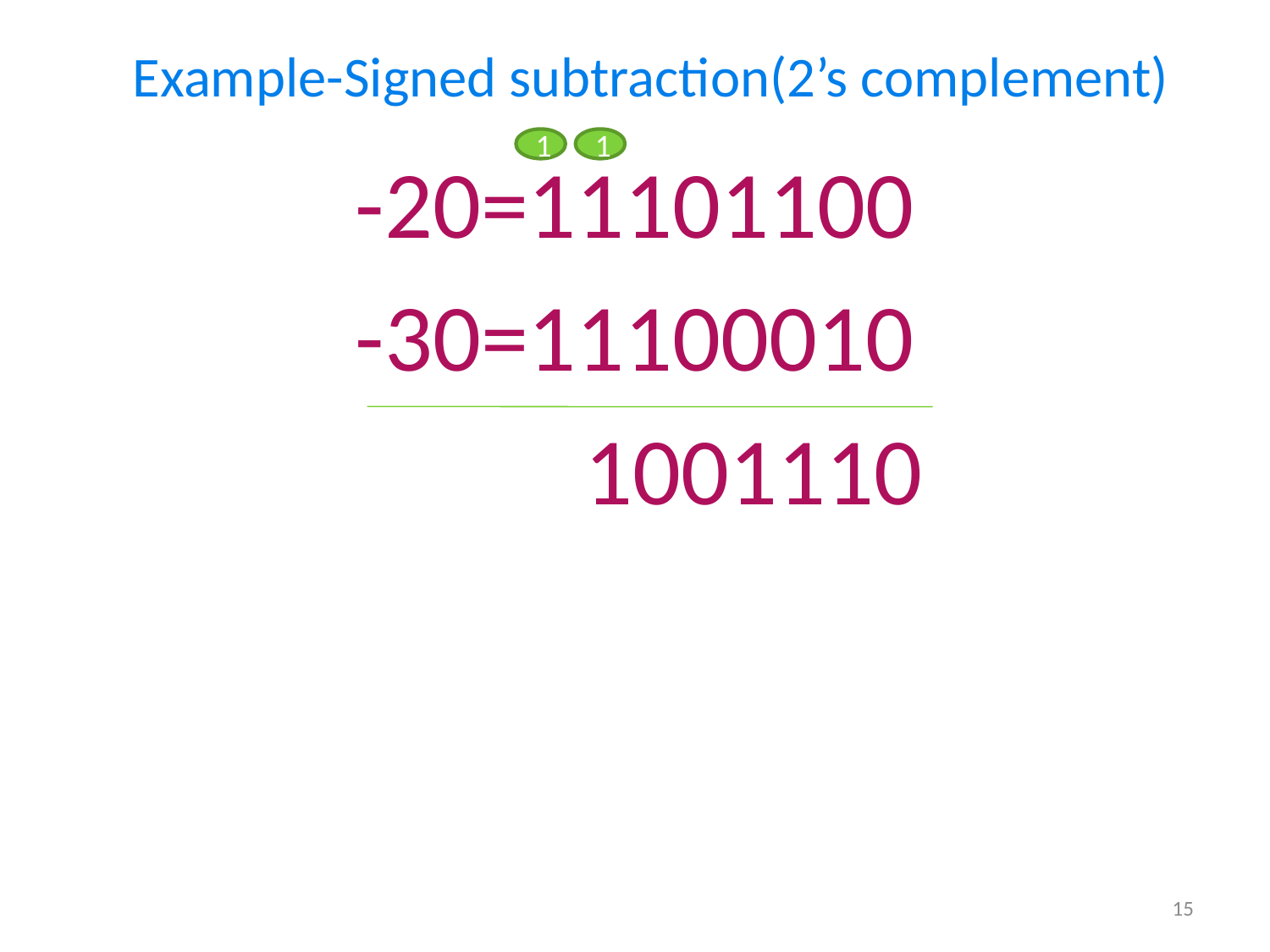

# Example-Signed subtraction(2’s complement)

-20=11101100
-30=11100010
           1001110
1
1
15